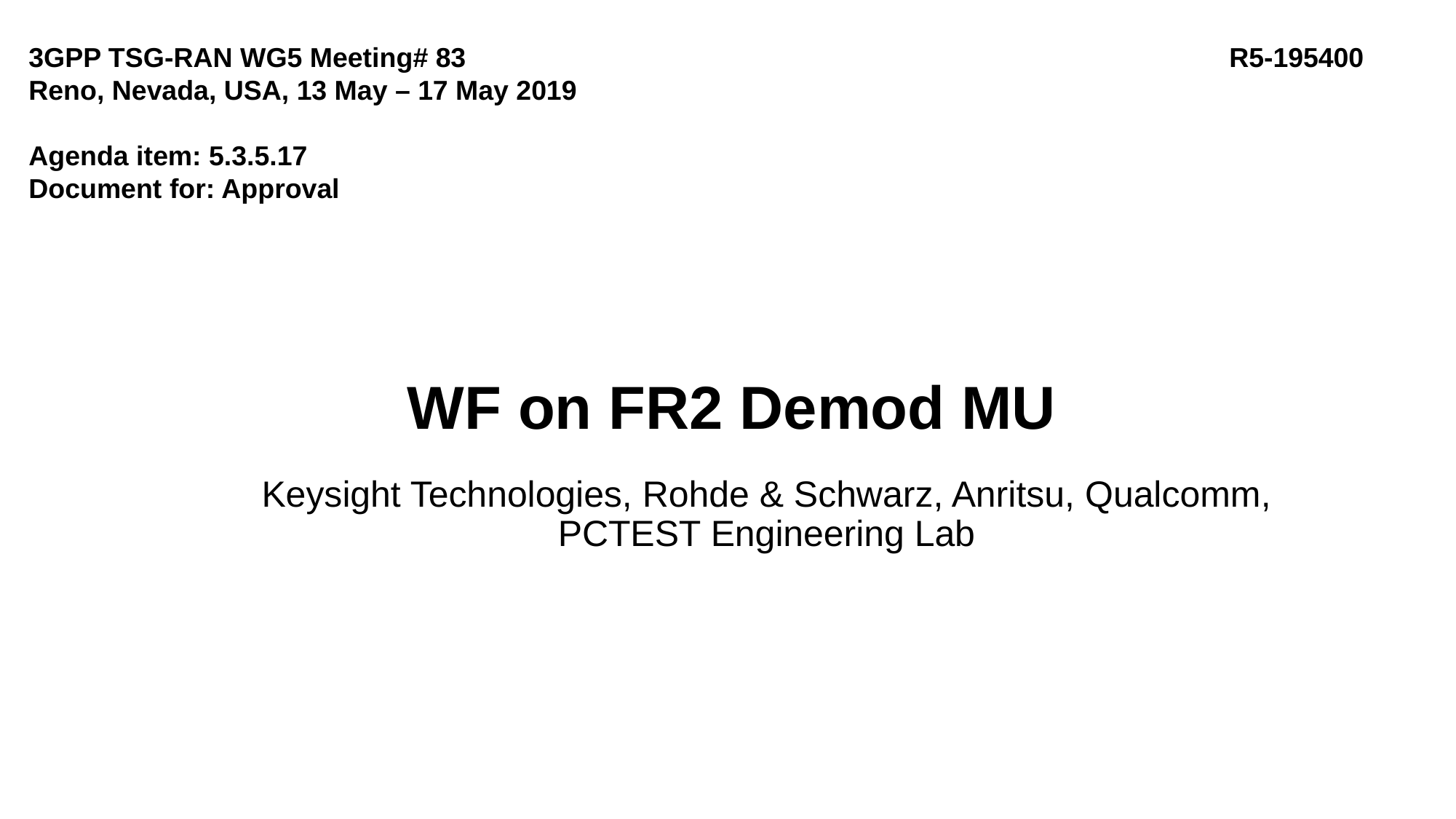

3GPP TSG-RAN WG5 Meeting# 83                                                                 			R5-195400
Reno, Nevada, USA, 13 May – 17 May 2019

Agenda item: 5.3.5.17
Document for: Approval

# WF on FR2 Demod MU
Keysight Technologies, Rohde & Schwarz, Anritsu, Qualcomm, PCTEST Engineering Lab